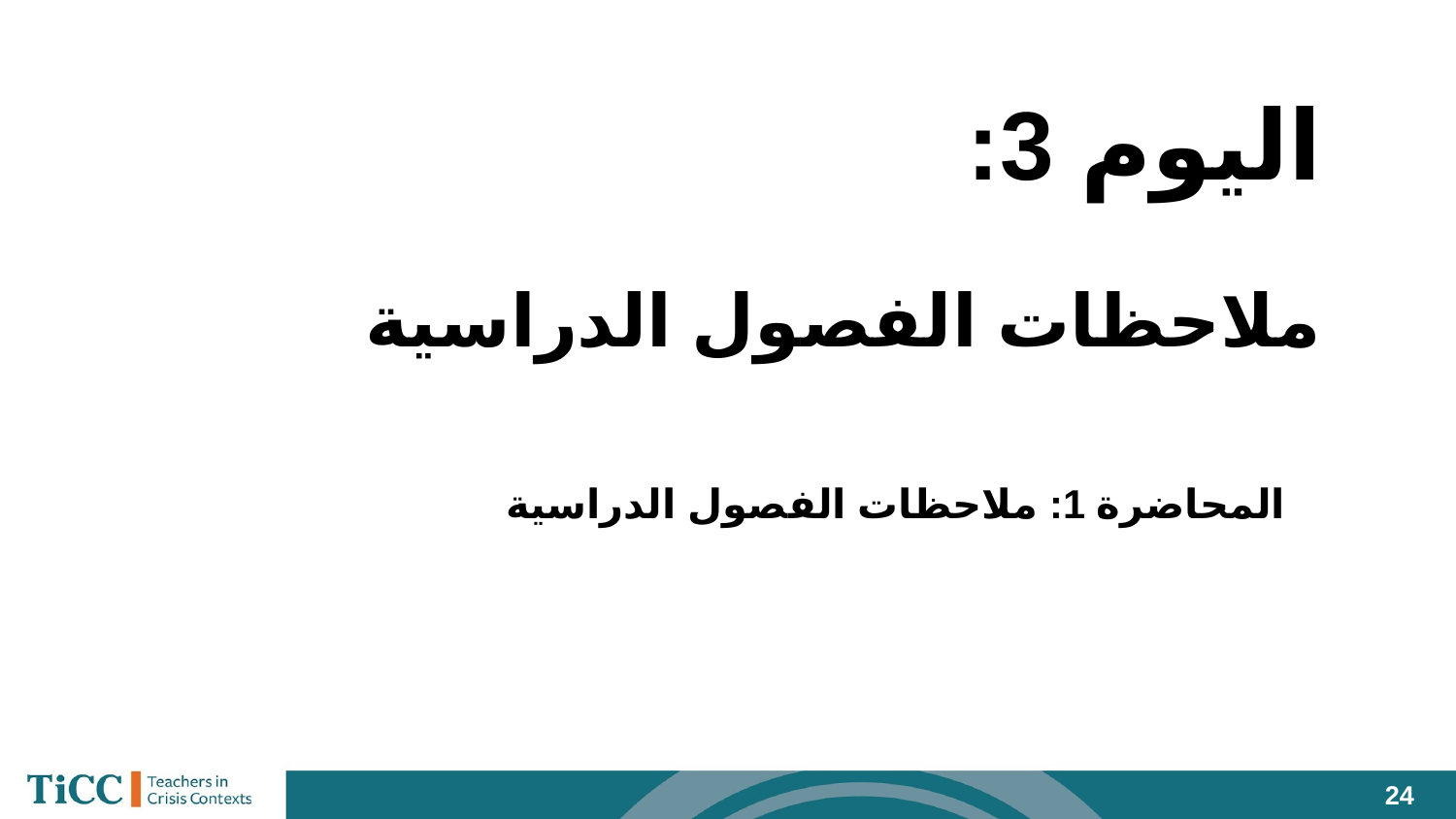

# اليوم 3:

ملاحظات الفصول الدراسية
المحاضرة 1: ملاحظات الفصول الدراسية
24